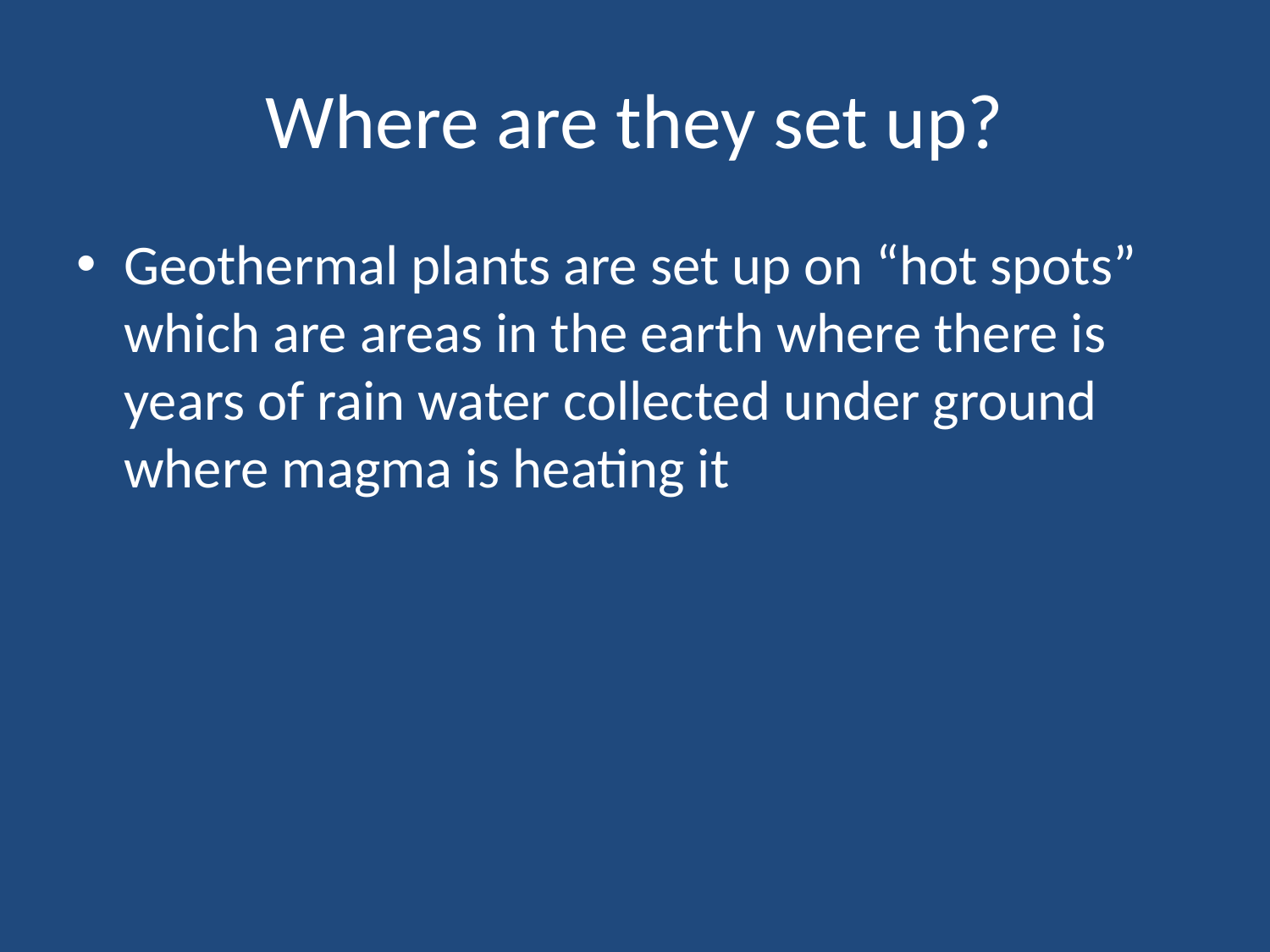

# Where are they set up?
Geothermal plants are set up on “hot spots” which are areas in the earth where there is years of rain water collected under ground where magma is heating it